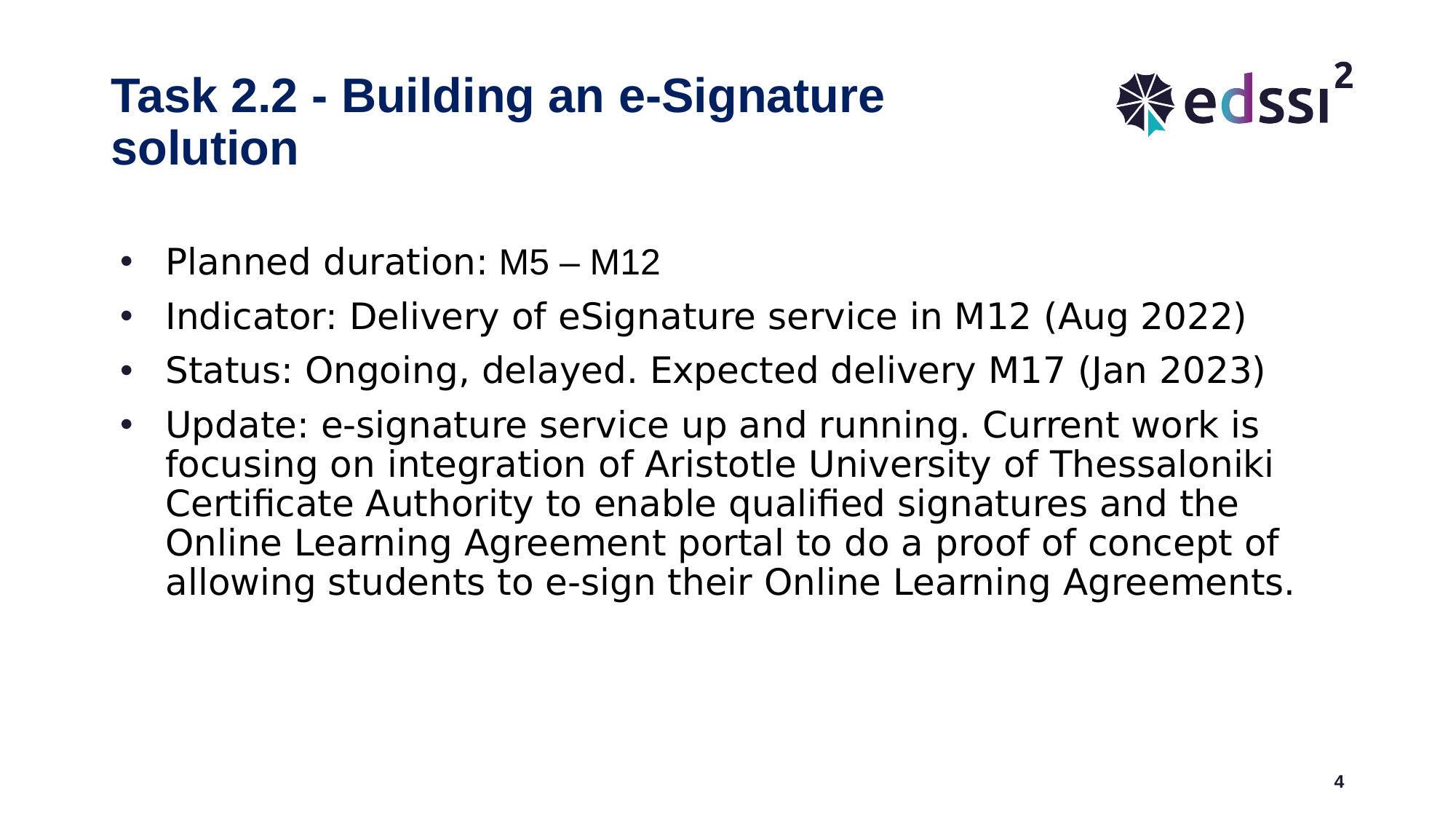

# Task 2.2 - Building an e-Signature solution
Planned duration: M5 – M12
Indicator: Delivery of eSignature service in M12 (Aug 2022)
Status: Ongoing, delayed. Expected delivery M17 (Jan 2023)
Update: e-signature service up and running. Current work is focusing on integration of Aristotle University of Thessaloniki Certificate Authority to enable qualified signatures and the Online Learning Agreement portal to do a proof of concept of allowing students to e-sign their Online Learning Agreements.
4